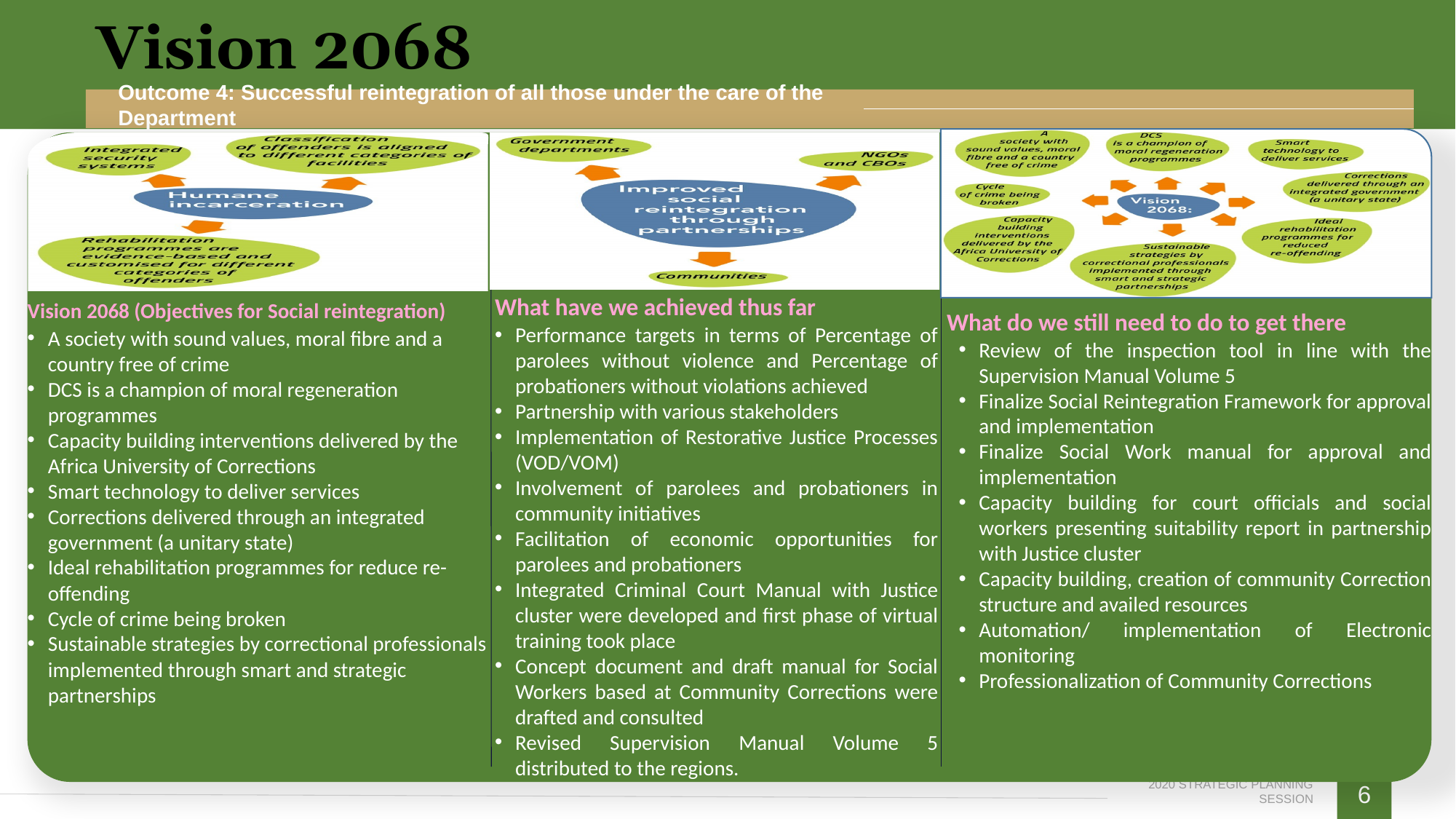

Vision 2068

Outcome 4: Successful reintegration of all those under the care of the Department

What have we achieved thus far
Vision 2068 (Objectives for Social reintegration)
What do we still need to do to get there
Performance targets in terms of Percentage of parolees without violence and Percentage of probationers without violations achieved
Partnership with various stakeholders
Implementation of Restorative Justice Processes (VOD/VOM)
Involvement of parolees and probationers in community initiatives
Facilitation of economic opportunities for parolees and probationers
Integrated Criminal Court Manual with Justice cluster were developed and first phase of virtual training took place
Concept document and draft manual for Social Workers based at Community Corrections were drafted and consulted
Revised Supervision Manual Volume 5 distributed to the regions.
A society with sound values, moral fibre and a country free of crime
DCS is a champion of moral regeneration programmes
Capacity building interventions delivered by the Africa University of Corrections
Smart technology to deliver services
Corrections delivered through an integrated government (a unitary state)
Ideal rehabilitation programmes for reduce re-offending
Cycle of crime being broken
Sustainable strategies by correctional professionals implemented through smart and strategic partnerships

Review of the inspection tool in line with the Supervision Manual Volume 5
Finalize Social Reintegration Framework for approval and implementation
Finalize Social Work manual for approval and implementation
Capacity building for court officials and social workers presenting suitability report in partnership with Justice cluster
Capacity building, creation of community Correction structure and availed resources
Automation/ implementation of Electronic monitoring
Professionalization of Community Corrections